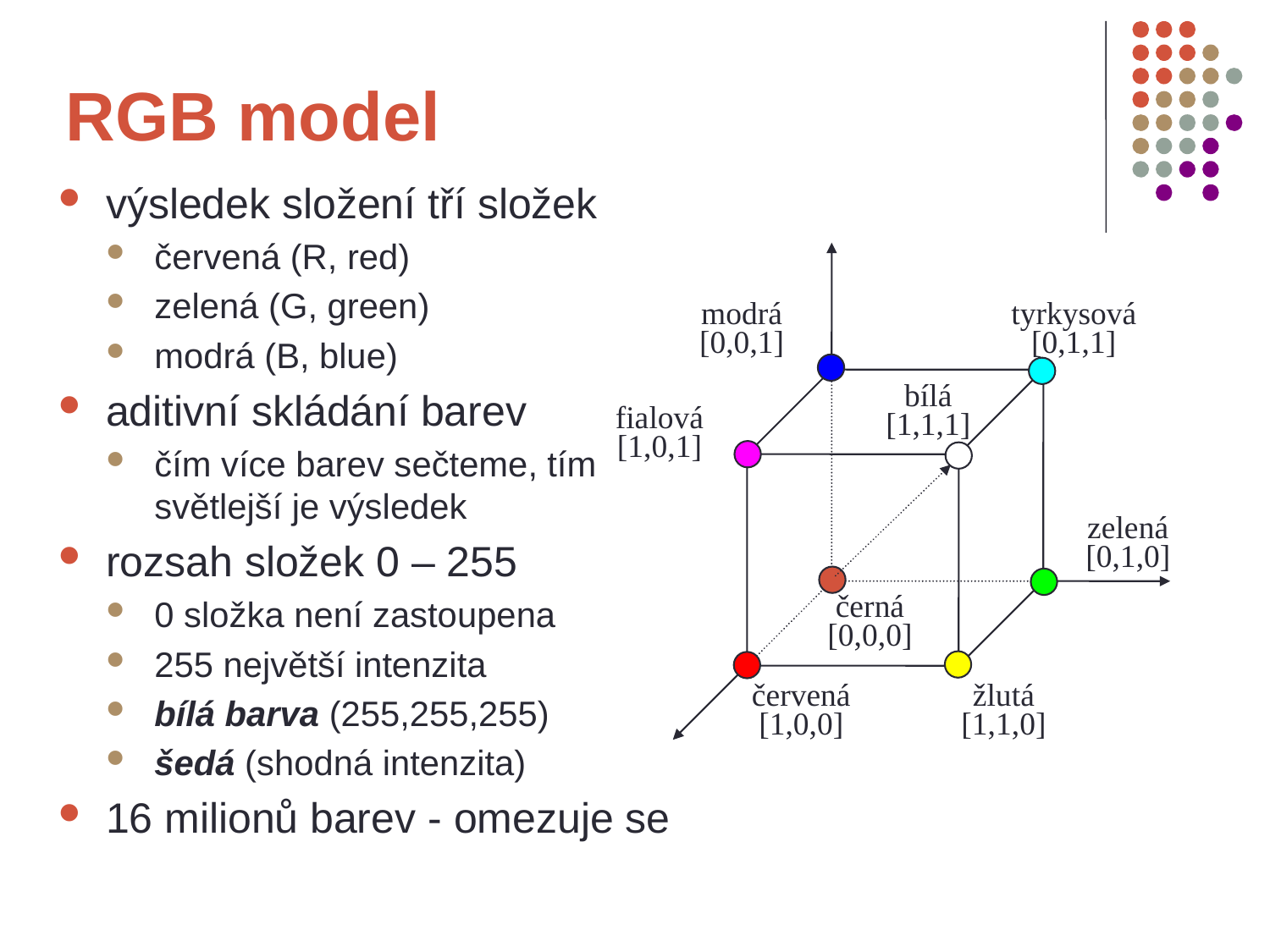

# RGB model
výsledek složení tří složek
červená (R, red)
zelená (G, green)
modrá (B, blue)
aditivní skládání barev
čím více barev sečteme, tím světlejší je výsledek
rozsah složek 0 – 255
0 složka není zastoupena
255 největší intenzita
bílá barva (255,255,255)
šedá (shodná intenzita)
16 milionů barev - omezuje se
modrá
[0,0,1]
tyrkysová
[0,1,1]

bílá
[1,1,1]
fialová
[1,0,1]

zelená
[0,1,0]

černá
[0,0,0]

červená
[1,0,0]
žlutá
[1,1,0]